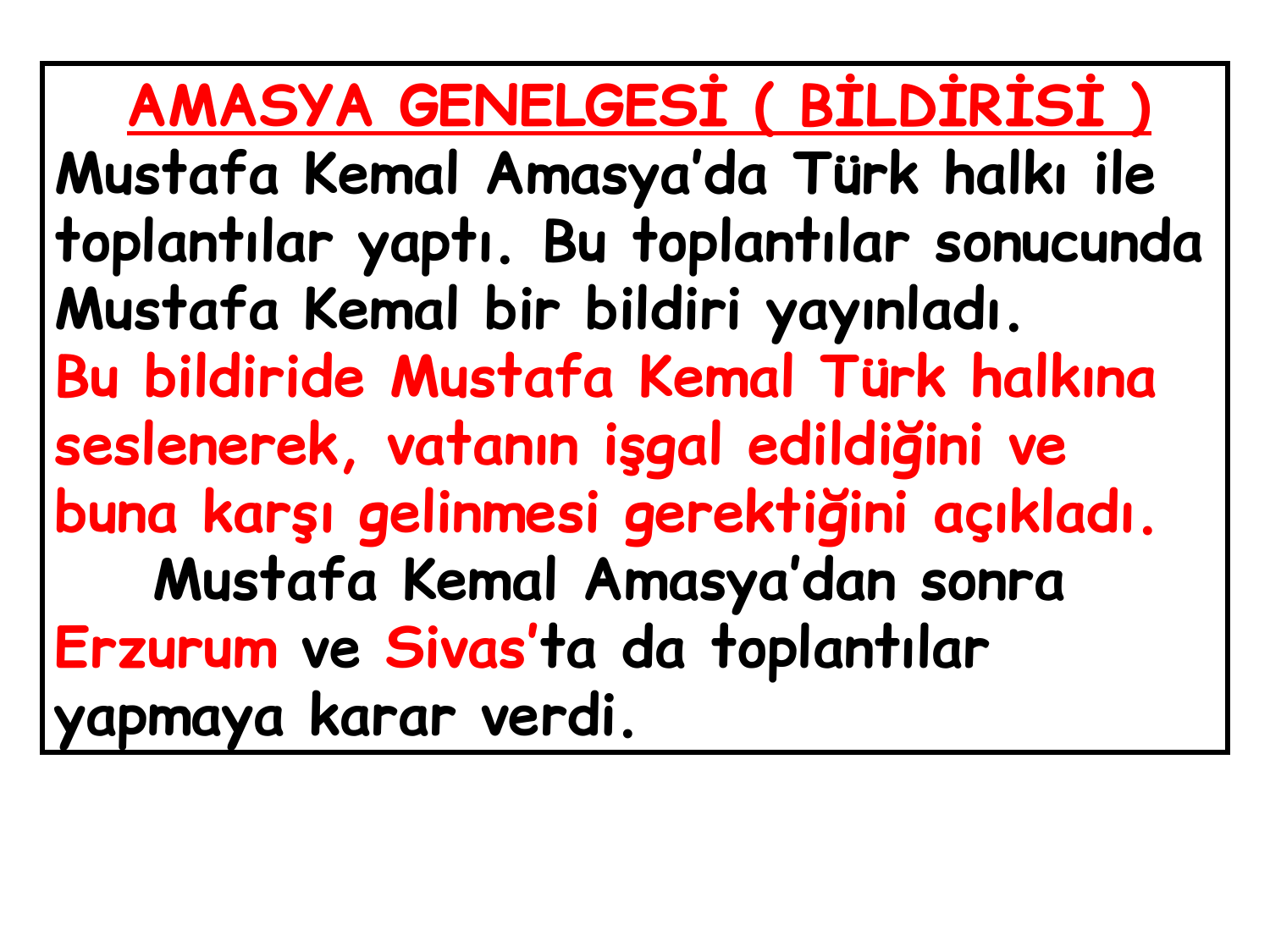

AMASYA GENELGESİ ( BİLDİRİSİ )
Mustafa Kemal Amasya’da Türk halkı ile toplantılar yaptı. Bu toplantılar sonucunda
Mustafa Kemal bir bildiri yayınladı.
Bu bildiride Mustafa Kemal Türk halkına seslenerek, vatanın işgal edildiğini ve buna karşı gelinmesi gerektiğini açıkladı.
    Mustafa Kemal Amasya’dan sonra Erzurum ve Sivas’ta da toplantılar yapmaya karar verdi.